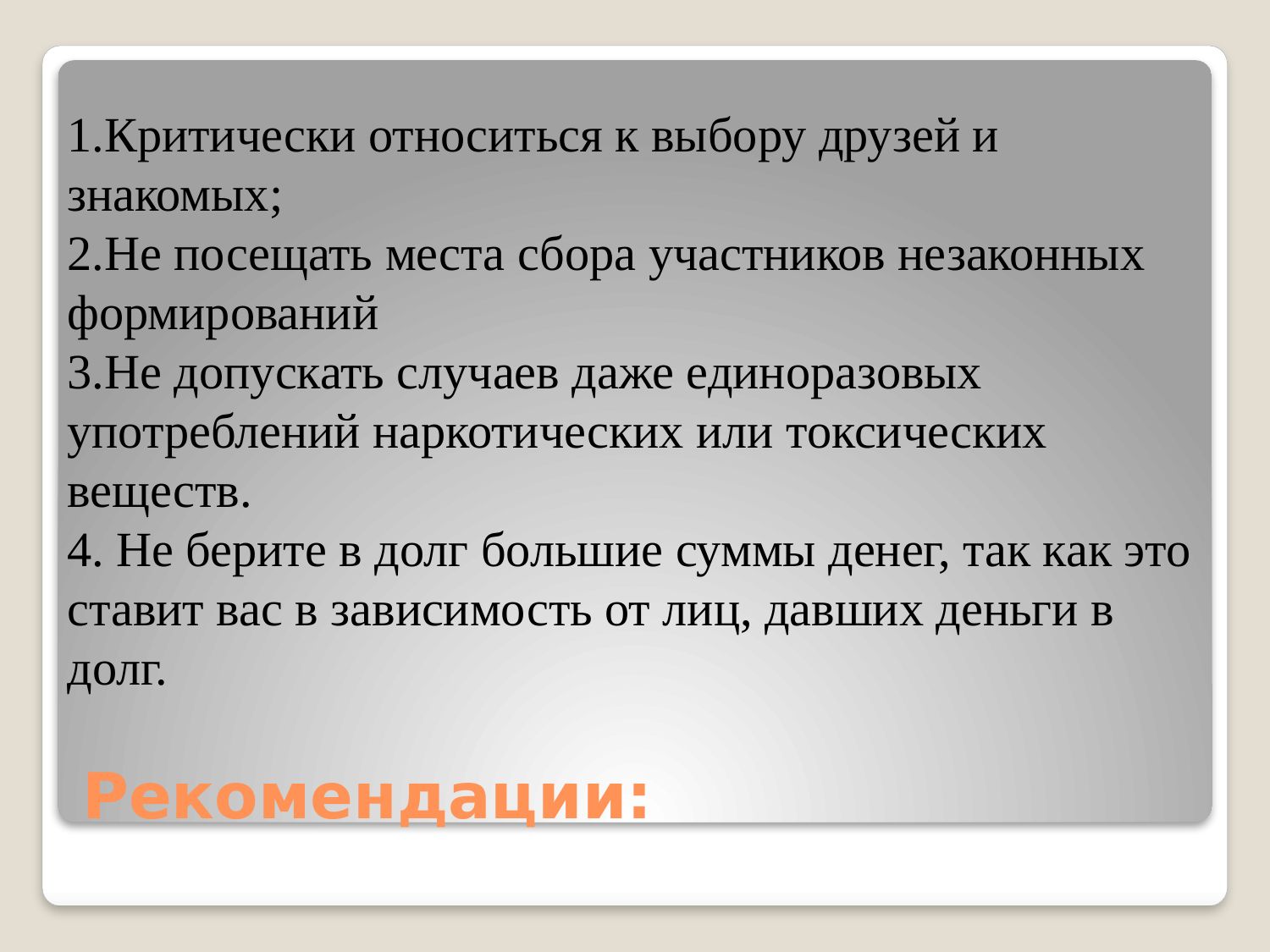

1.Критически относиться к выбору друзей и знакомых;
2.Не посещать места сбора участников незаконных формирований
3.Не допускать случаев даже единоразовых употреблений наркотических или токсических веществ.
4. Не берите в долг большие суммы денег, так как это ставит вас в зависимость от лиц, давших деньги в долг.
# Рекомендации: